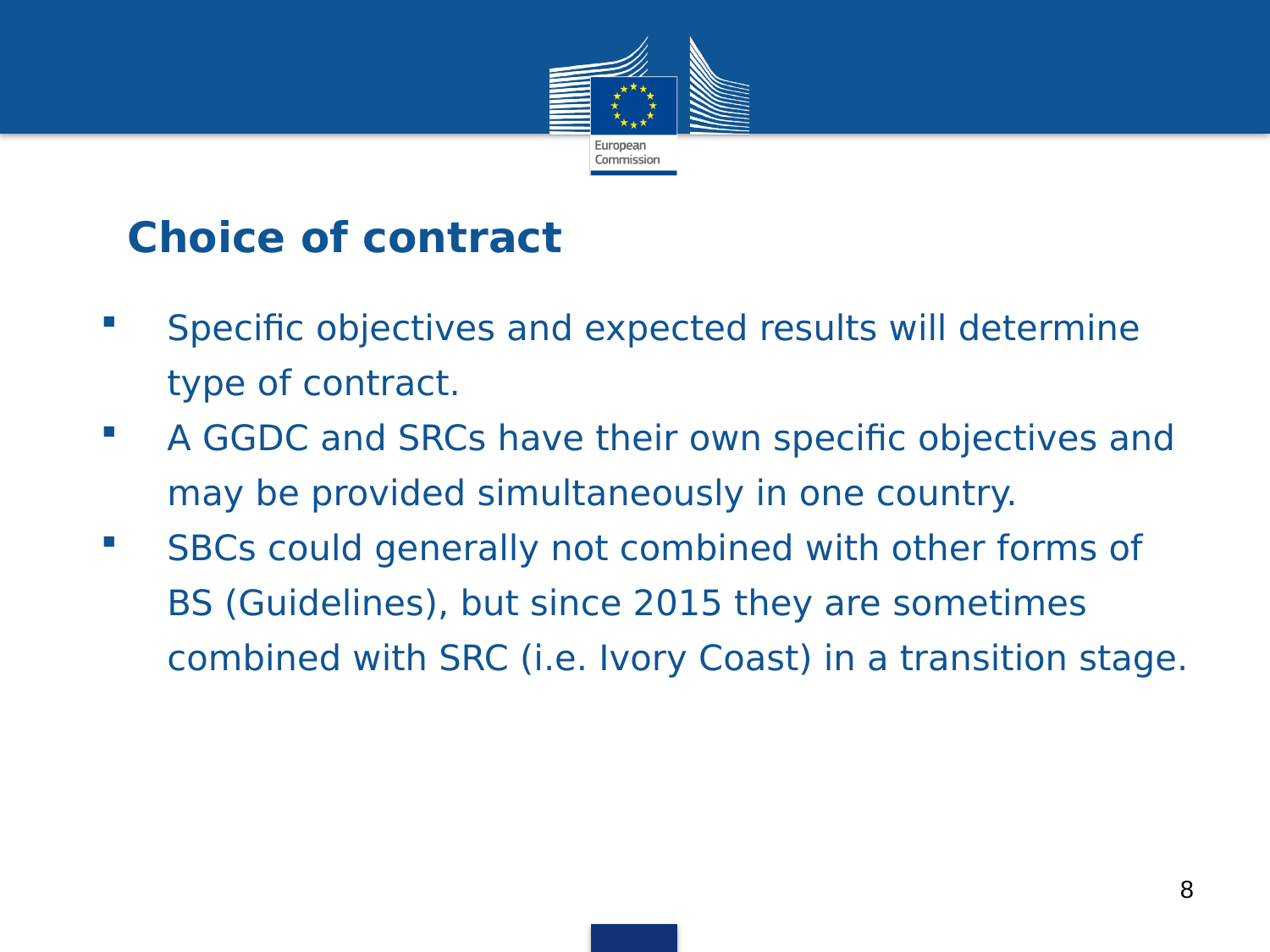

# Choice of contract
Specific objectives and expected results will determine type of contract.
A GGDC and SRCs have their own specific objectives and may be provided simultaneously in one country.
SBCs could generally not combined with other forms of BS (Guidelines), but since 2015 they are sometimes combined with SRC (i.e. Ivory Coast) in a transition stage.
8